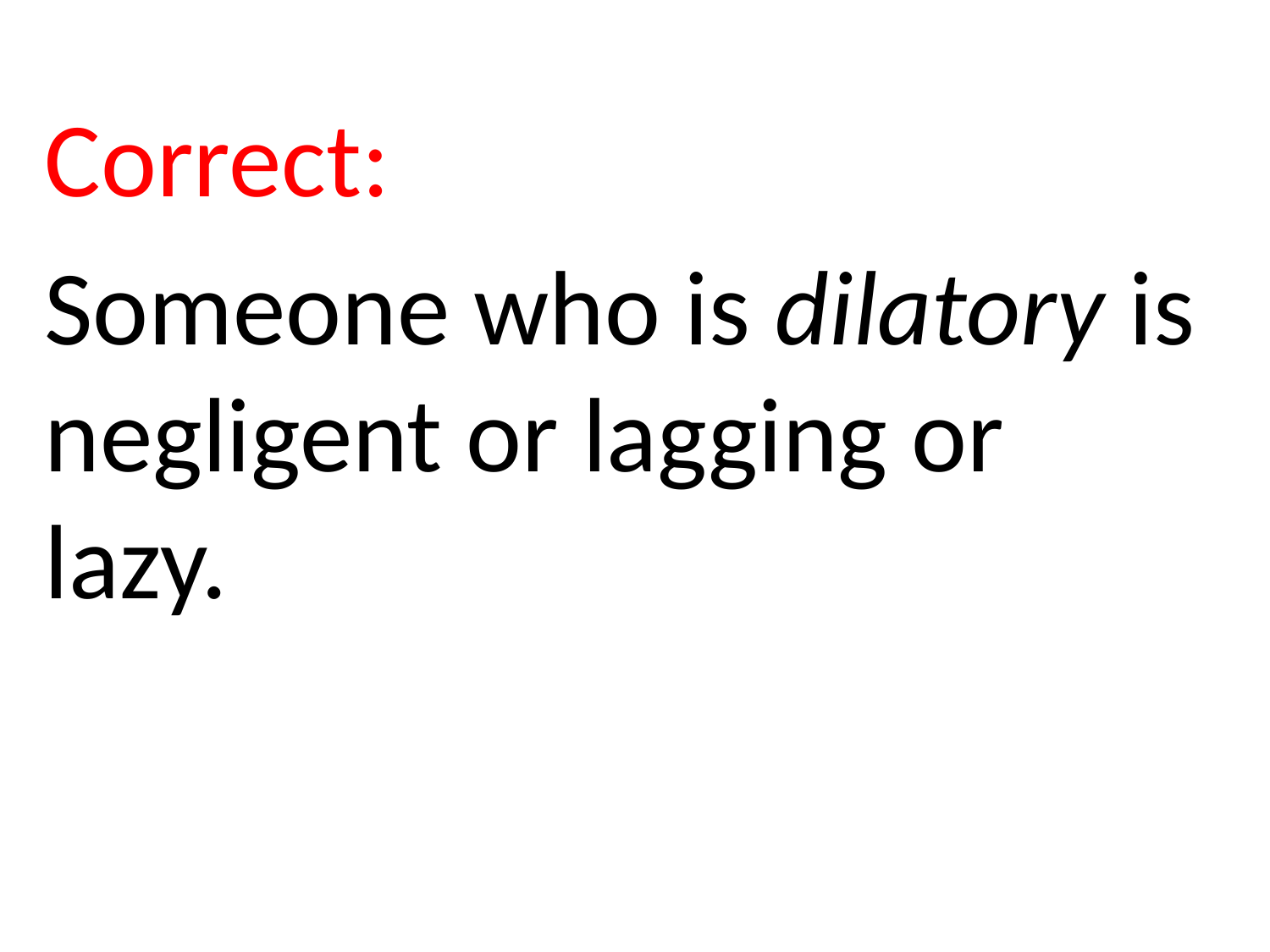

Correct:
Someone who is dilatory is negligent or lagging or lazy.